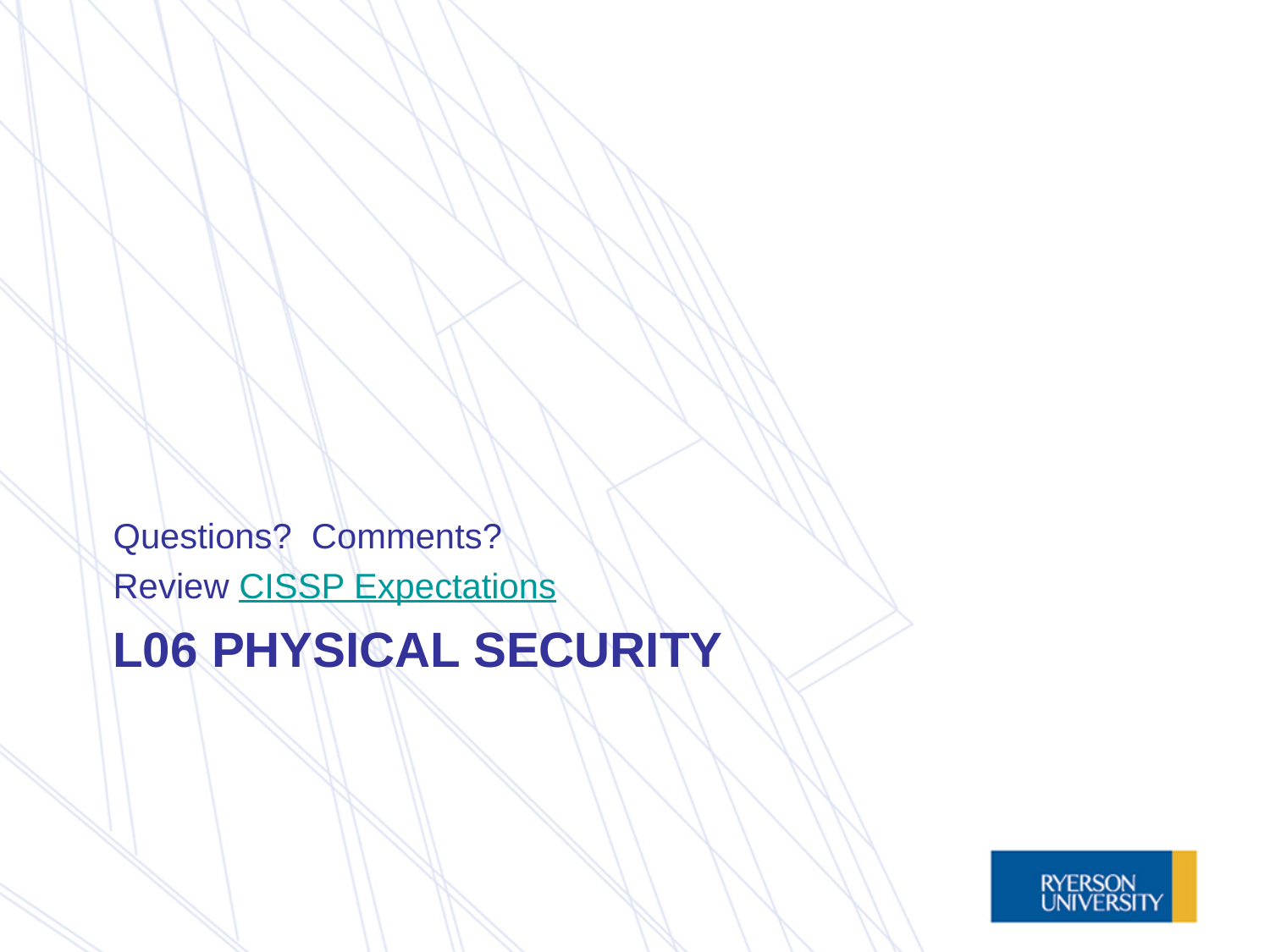

Questions?  Comments?
Review CISSP Expectations
# L06 Physical Security